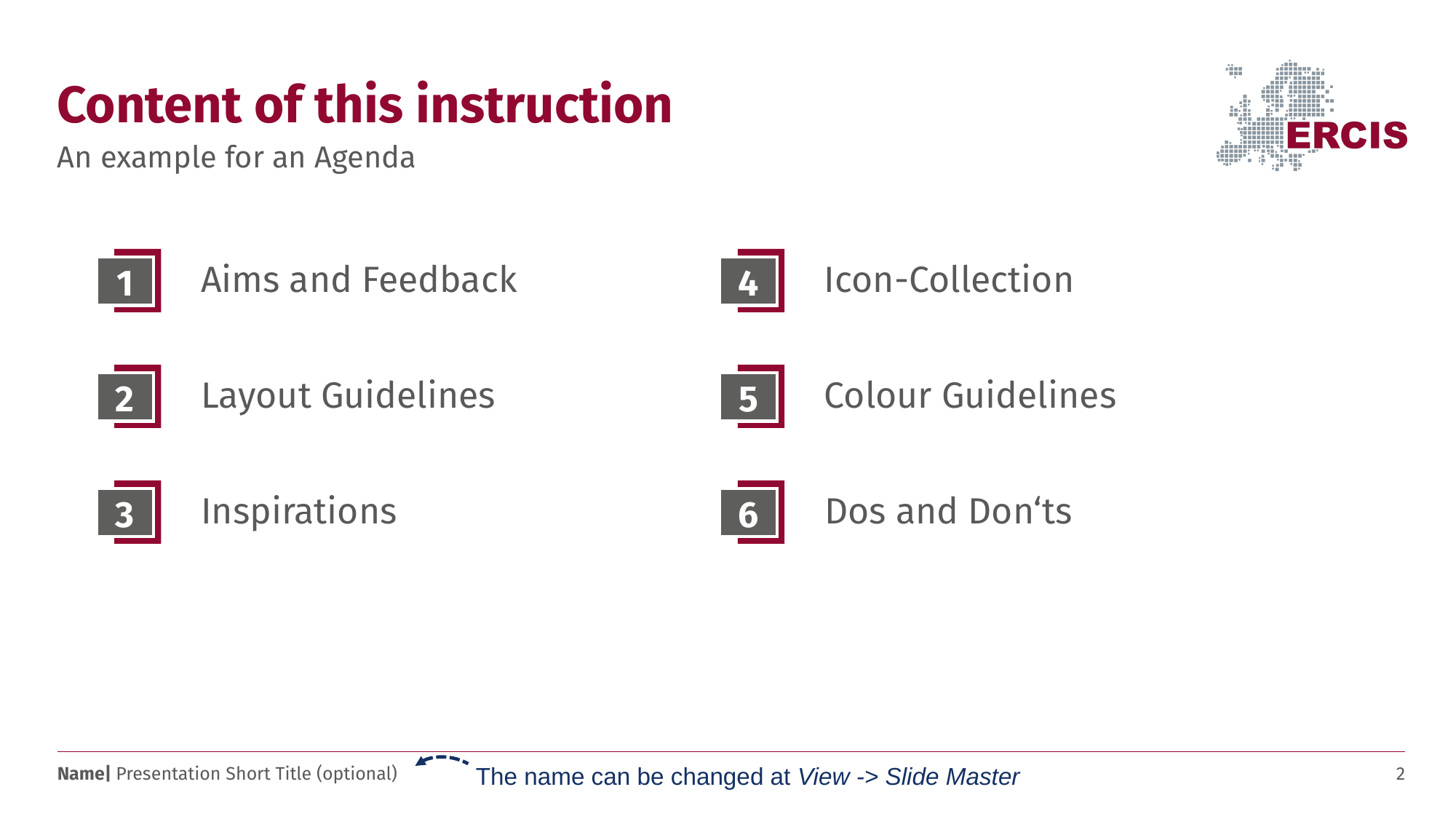

# Content of this instruction
An example for an Agenda

4
Icon-Collection

1
Aims and Feedback

2
Layout Guidelines

5
Colour Guidelines

3
Inspirations

6
Dos and Don‘ts

The name can be changed at View -> Slide Master
2